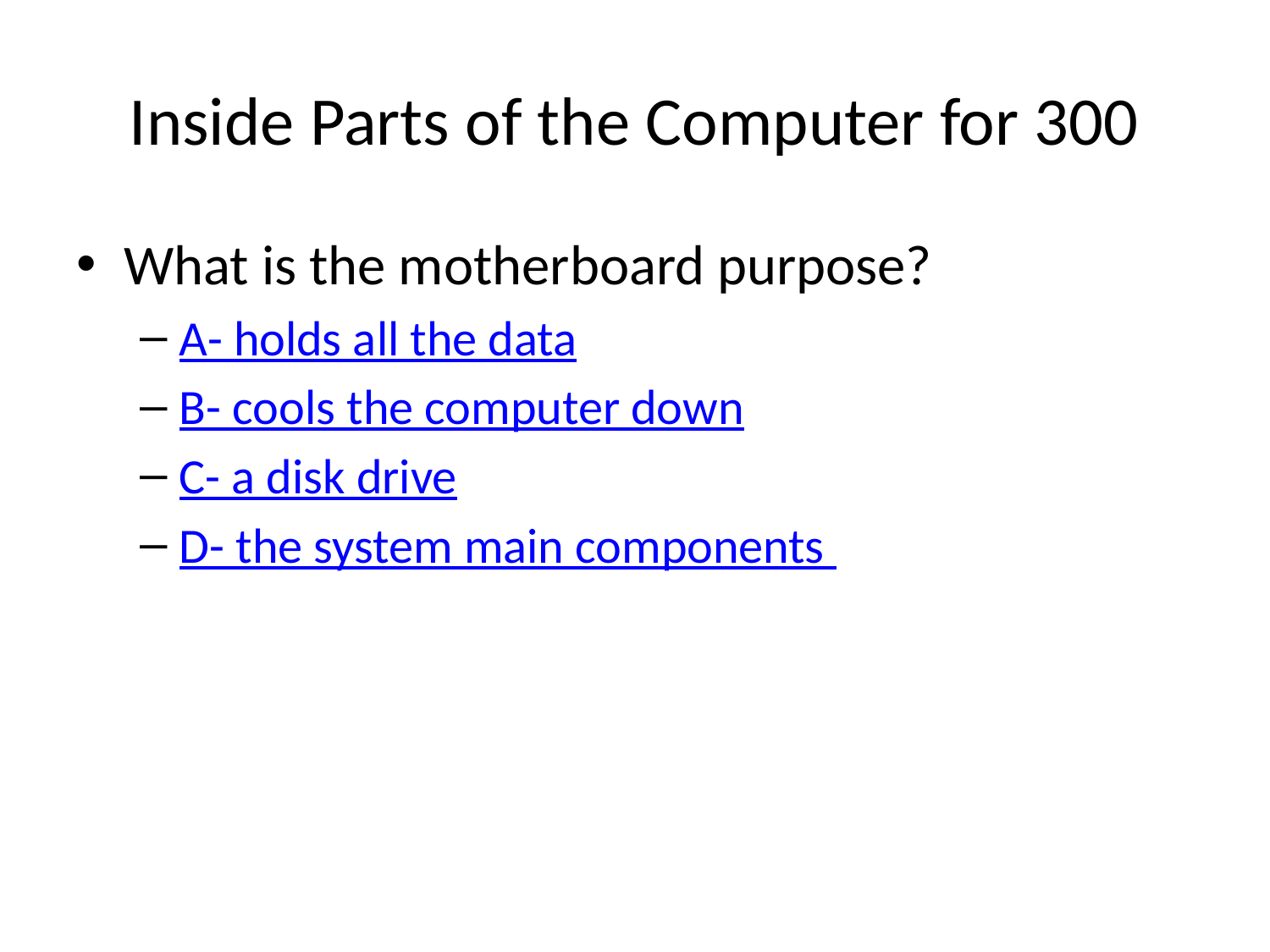

# Inside Parts of the Computer for 300
What is the motherboard purpose?
A- holds all the data
B- cools the computer down
C- a disk drive
D- the system main components